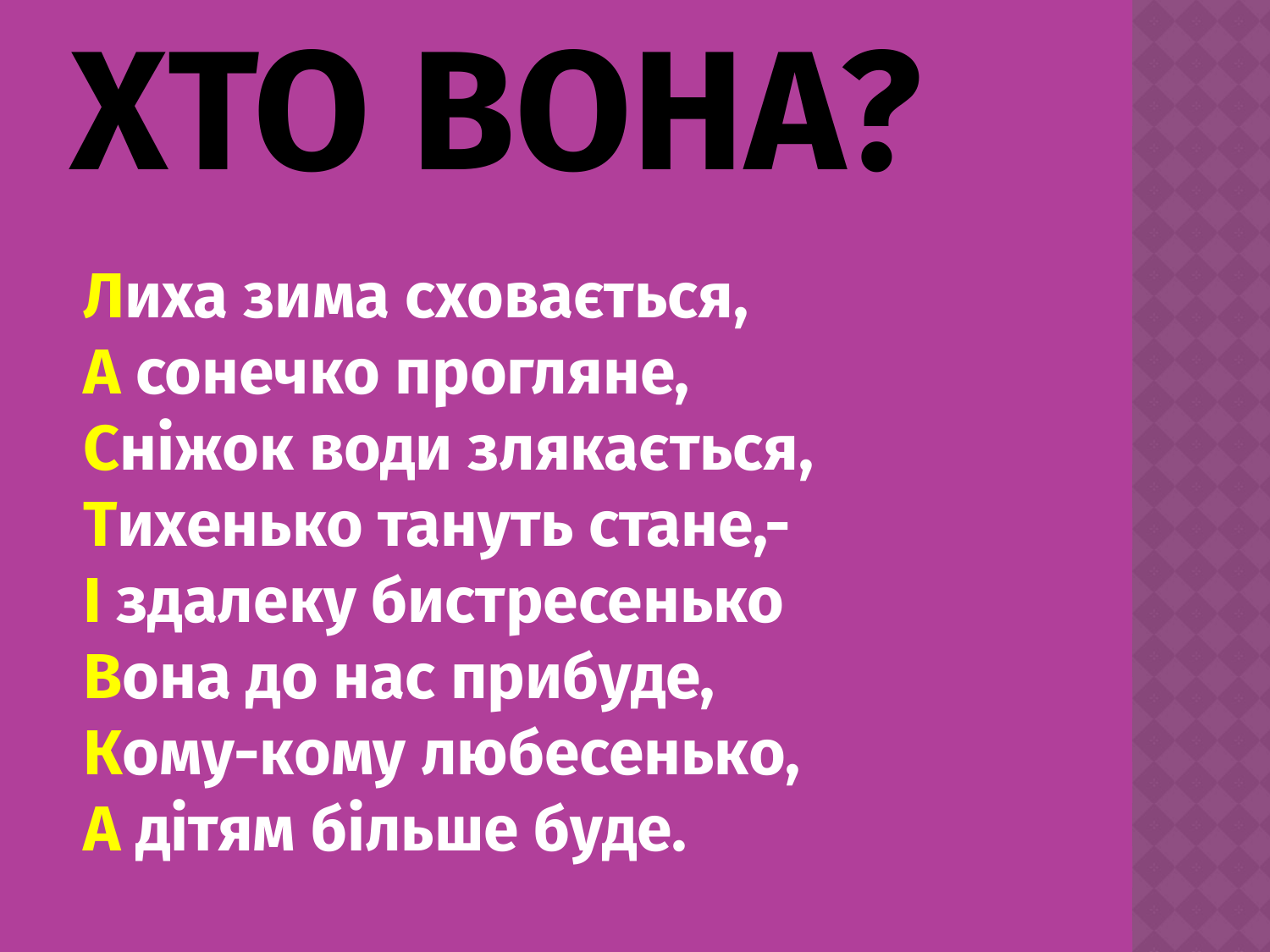

# Хто вона?
Лиха зима сховається,
А сонечко прогляне,
Сніжок води злякається,
Тихенько тануть стане,-
І здалеку бистресенько
Вона до нас прибуде,
Кому-кому любесенько,
А дітям більше буде.